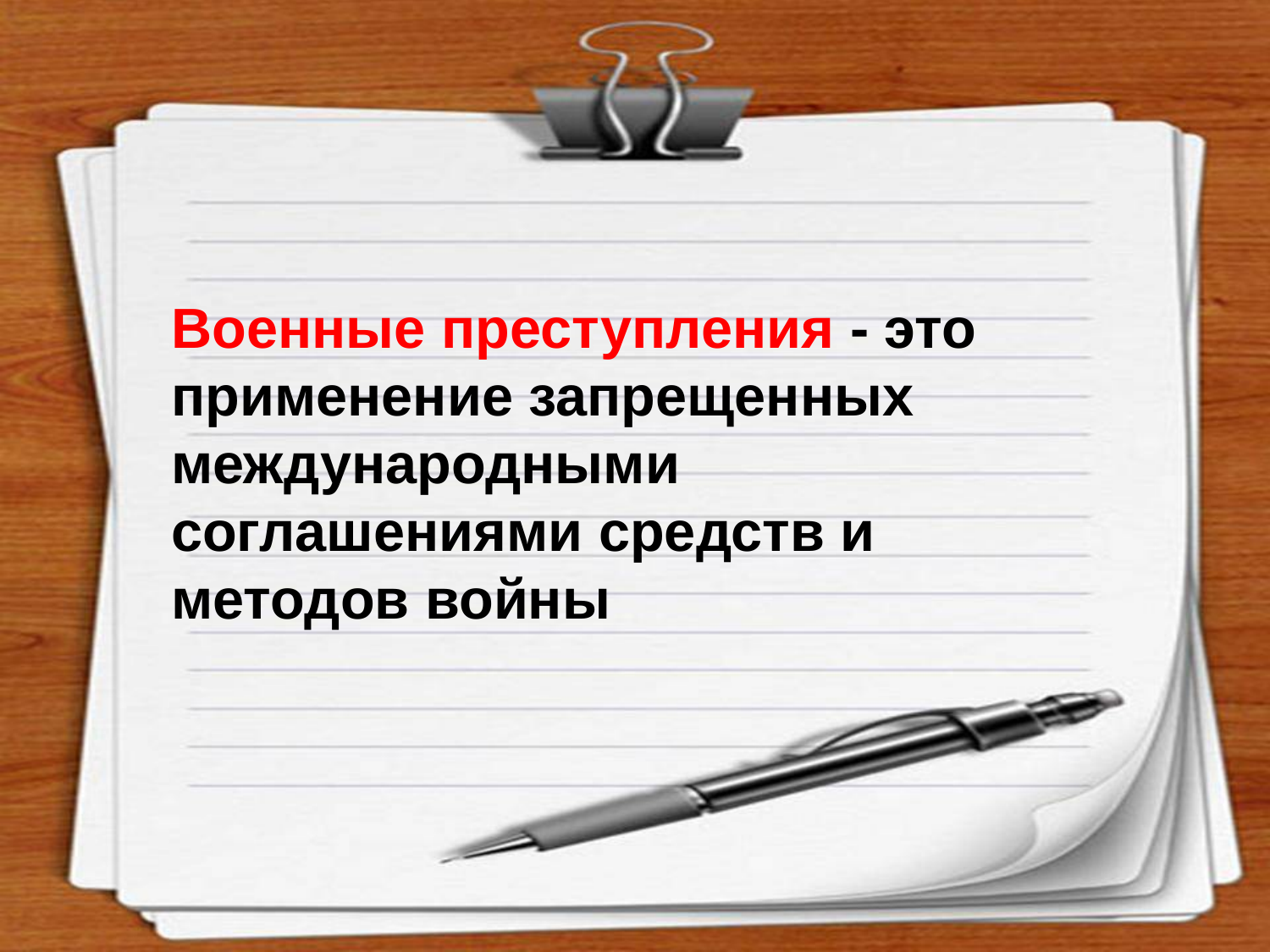

Военные преступления - это применение запрещенных международными  соглашениями средств и методов войны